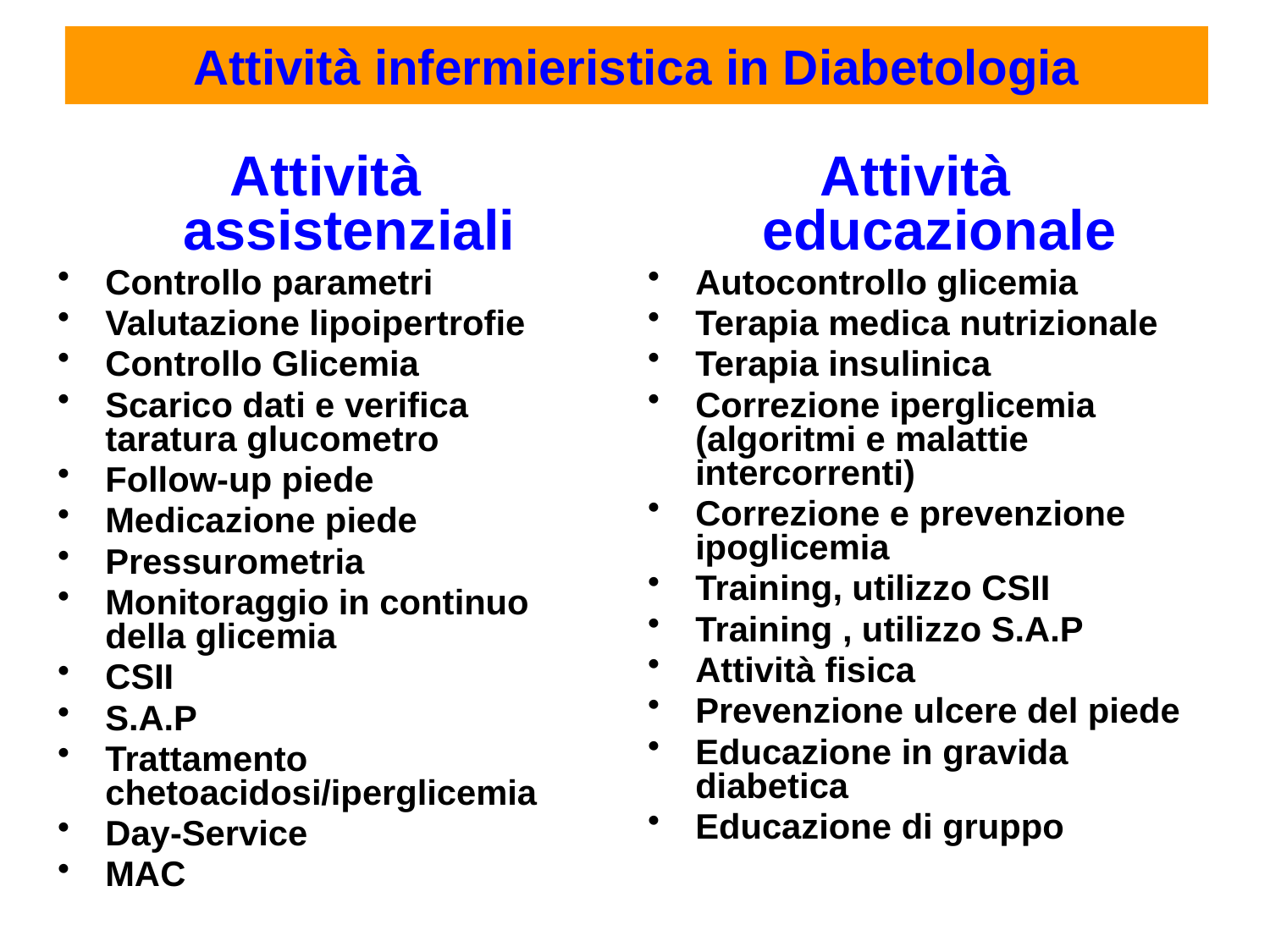

# Attività infermieristica in Diabetologia
Attività assistenziali
Controllo parametri
Valutazione lipoipertrofie
Controllo Glicemia
Scarico dati e verifica taratura glucometro
Follow-up piede
Medicazione piede
Pressurometria
Monitoraggio in continuo della glicemia
CSII
S.A.P
Trattamento chetoacidosi/iperglicemia
Day-Service
MAC

Attività educazionale
Autocontrollo glicemia
Terapia medica nutrizionale
Terapia insulinica
Correzione iperglicemia (algoritmi e malattie intercorrenti)
Correzione e prevenzione ipoglicemia
Training, utilizzo CSII
Training , utilizzo S.A.P
Attività fisica
Prevenzione ulcere del piede
Educazione in gravida diabetica
Educazione di gruppo